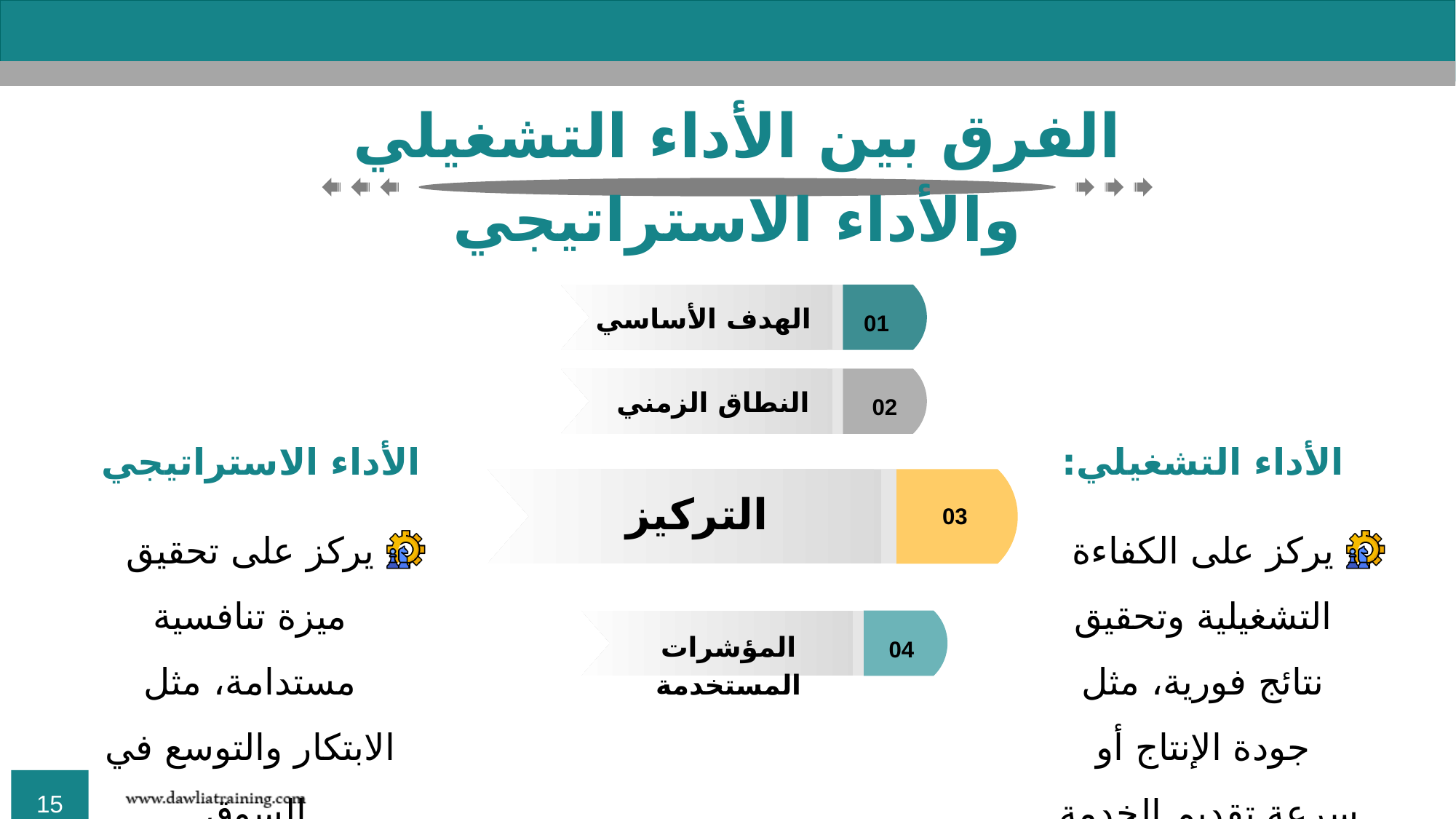

الفرق بين الأداء التشغيلي والأداء الاستراتيجي

01
الهدف الأساسي

02
النطاق الزمني
الأداء الاستراتيجي
الأداء التشغيلي:

03
التركيز
يركز على تحقيق ميزة تنافسية مستدامة، مثل الابتكار والتوسع في السوق.
يركز على الكفاءة التشغيلية وتحقيق نتائج فورية، مثل جودة الإنتاج أو سرعة تقديم الخدمة.

04
المؤشرات المستخدمة